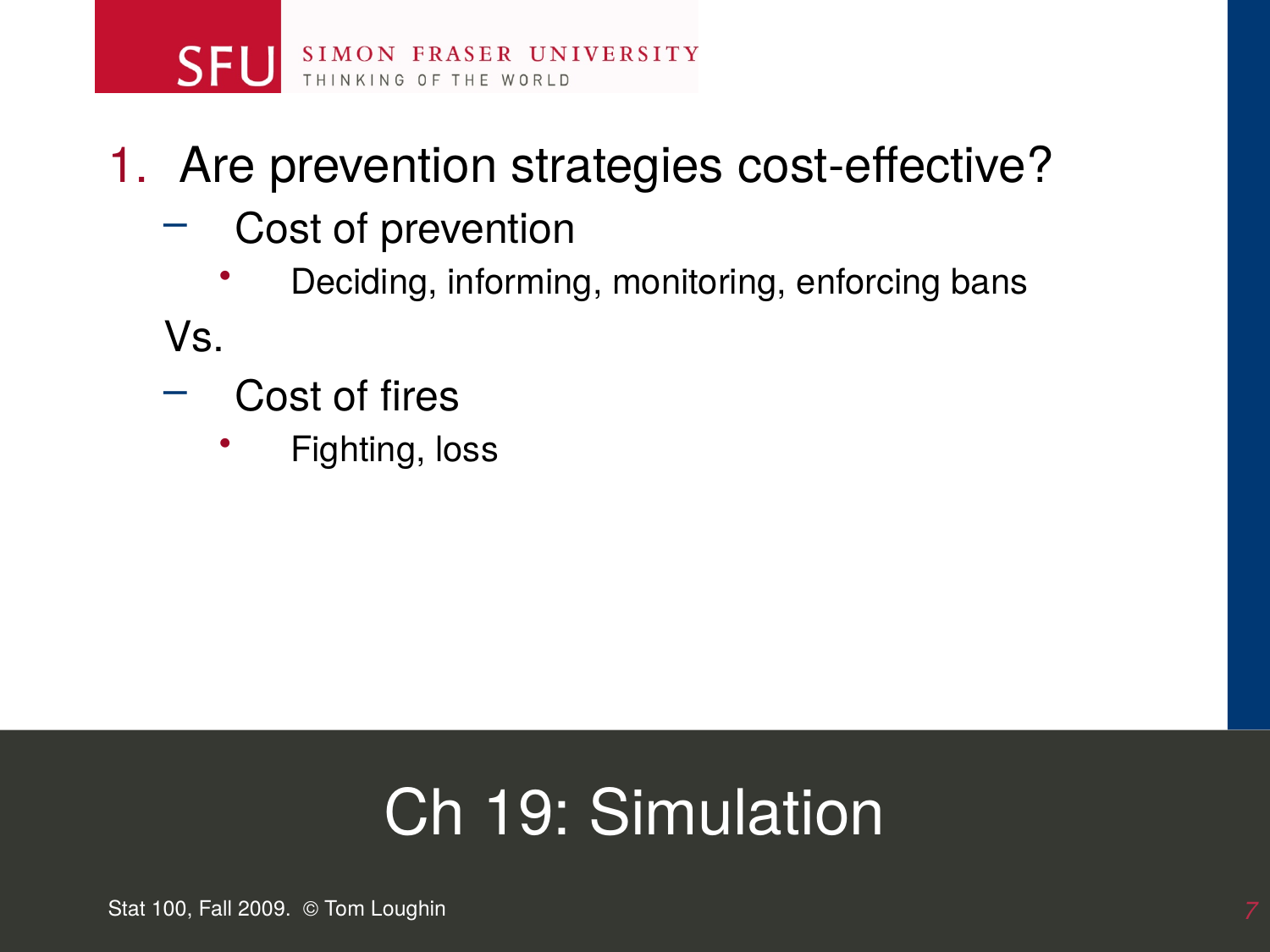

Are prevention strategies cost-effective?
Cost of prevention
Deciding, informing, monitoring, enforcing bans
Vs.
Cost of fires
Fighting, loss

# Ch 19: Simulation
Stat 100, Fall 2009.  © Tom Loughin
7